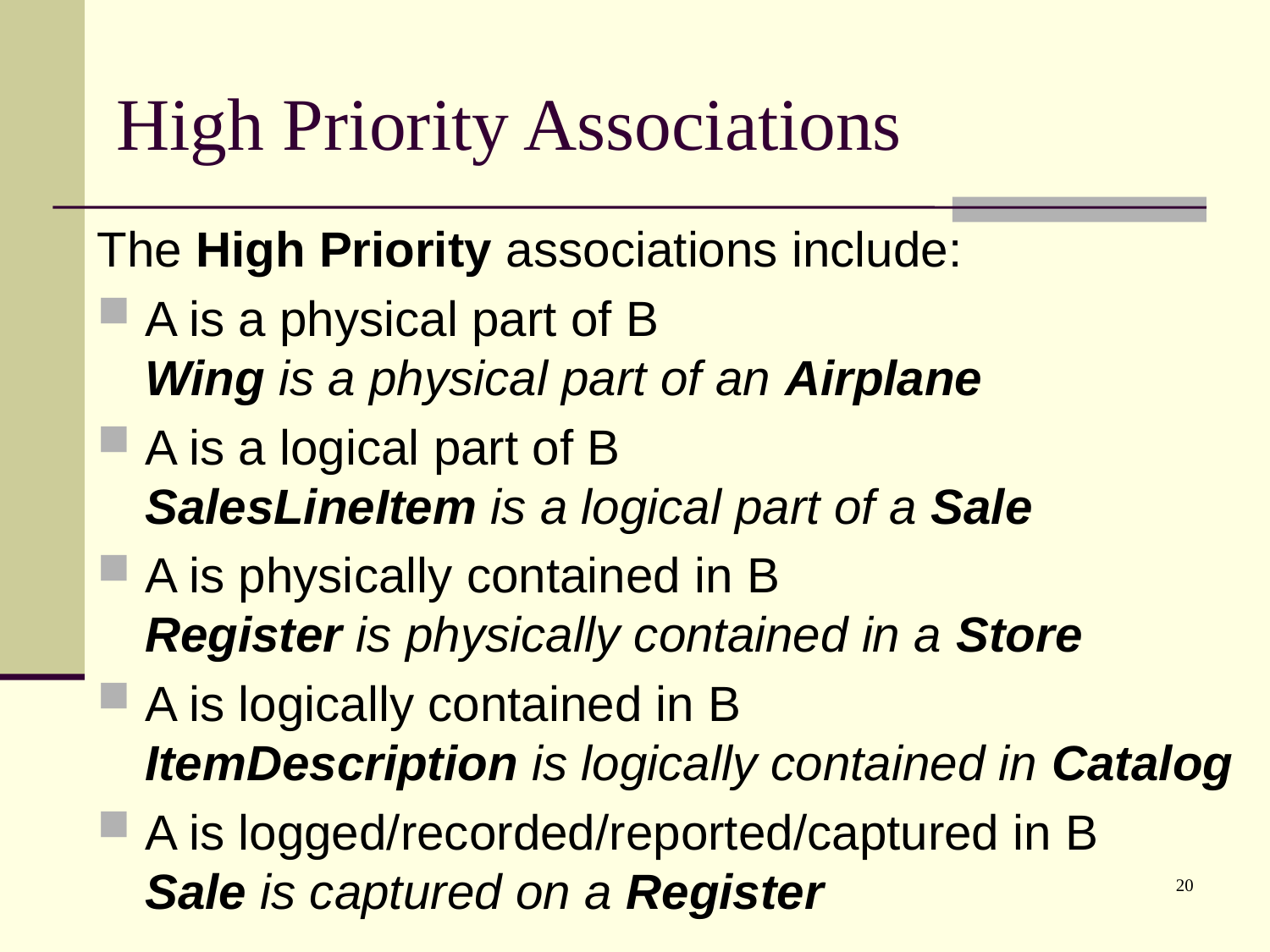

# High Priority Associations
The High Priority associations include:
A is a physical part of B
Wing is a physical part of an Airplane
A is a logical part of B
SalesLineItem is a logical part of a Sale
A is physically contained in B
Register is physically contained in a Store
A is logically contained in B
ItemDescription is logically contained in Catalog
A is logged/recorded/reported/captured in B
Sale is captured on a Register

20